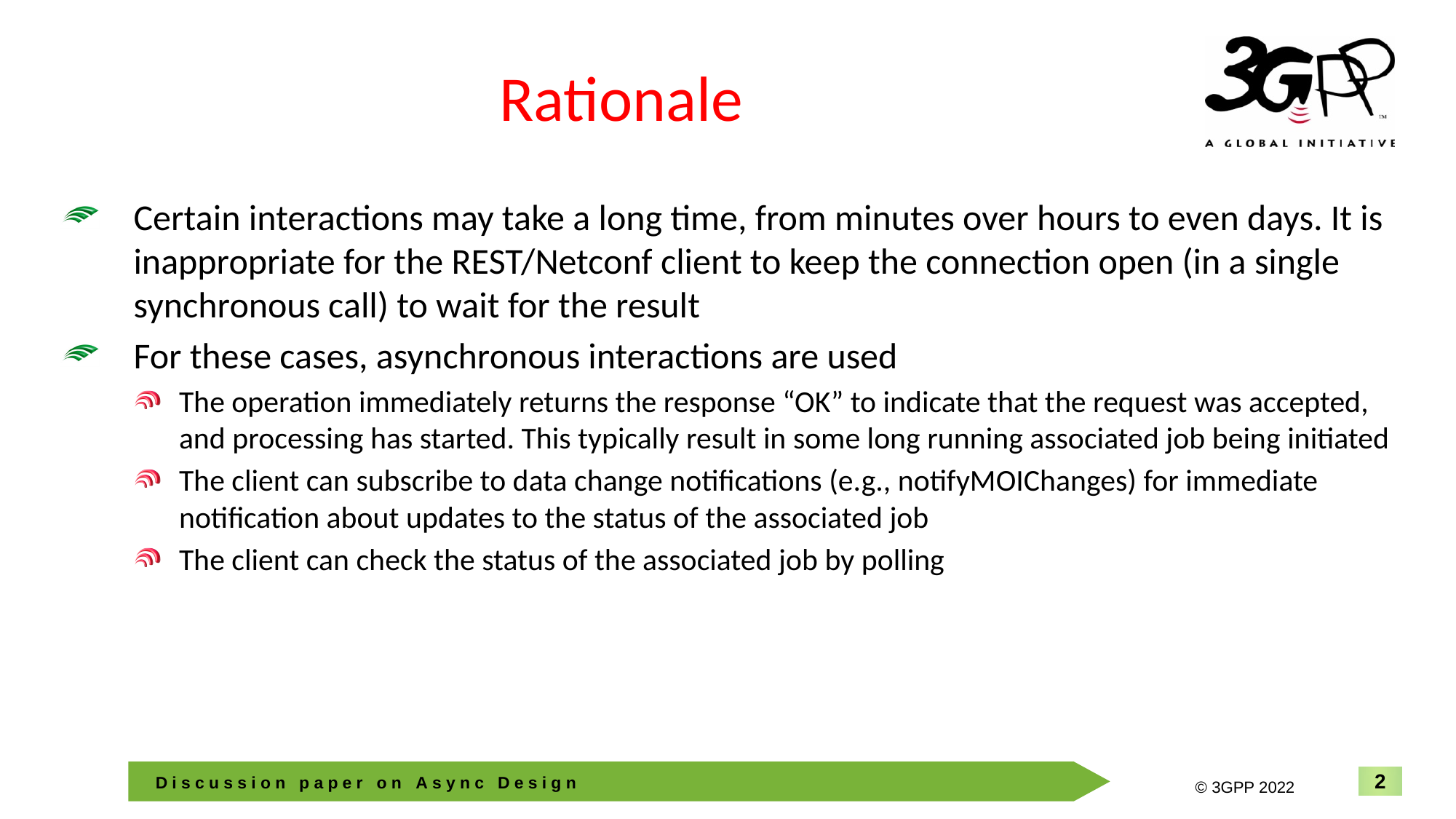

# Rationale
Certain interactions may take a long time, from minutes over hours to even days. It is inappropriate for the REST/Netconf client to keep the connection open (in a single synchronous call) to wait for the result
For these cases, asynchronous interactions are used
The operation immediately returns the response “OK” to indicate that the request was accepted, and processing has started. This typically result in some long running associated job being initiated
The client can subscribe to data change notifications (e.g., notifyMOIChanges) for immediate notification about updates to the status of the associated job
The client can check the status of the associated job by polling